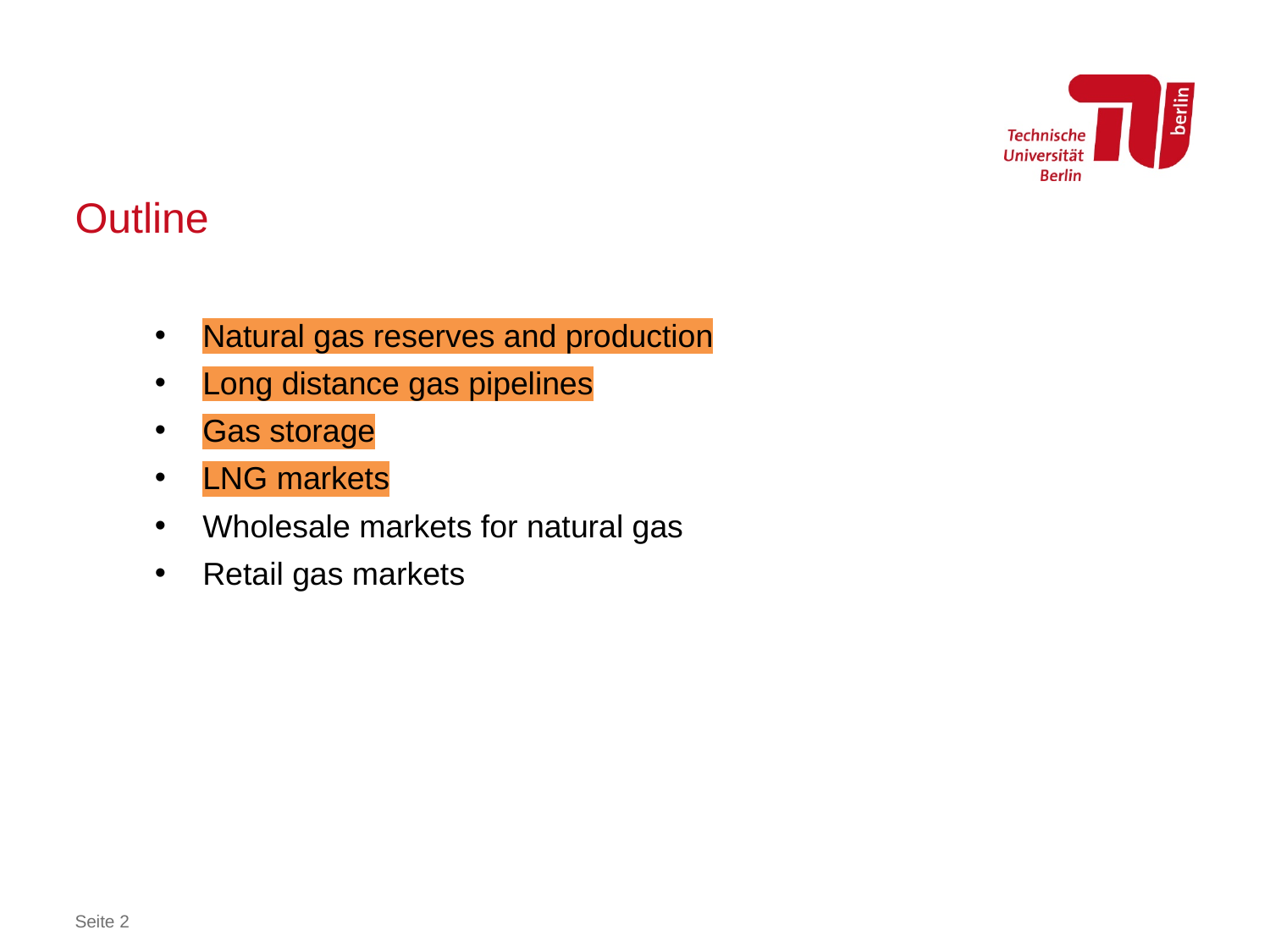

# Outline

Natural gas reserves and production
Long distance gas pipelines
Gas storage
LNG markets
Wholesale markets for natural gas
Retail gas markets

Seite 2